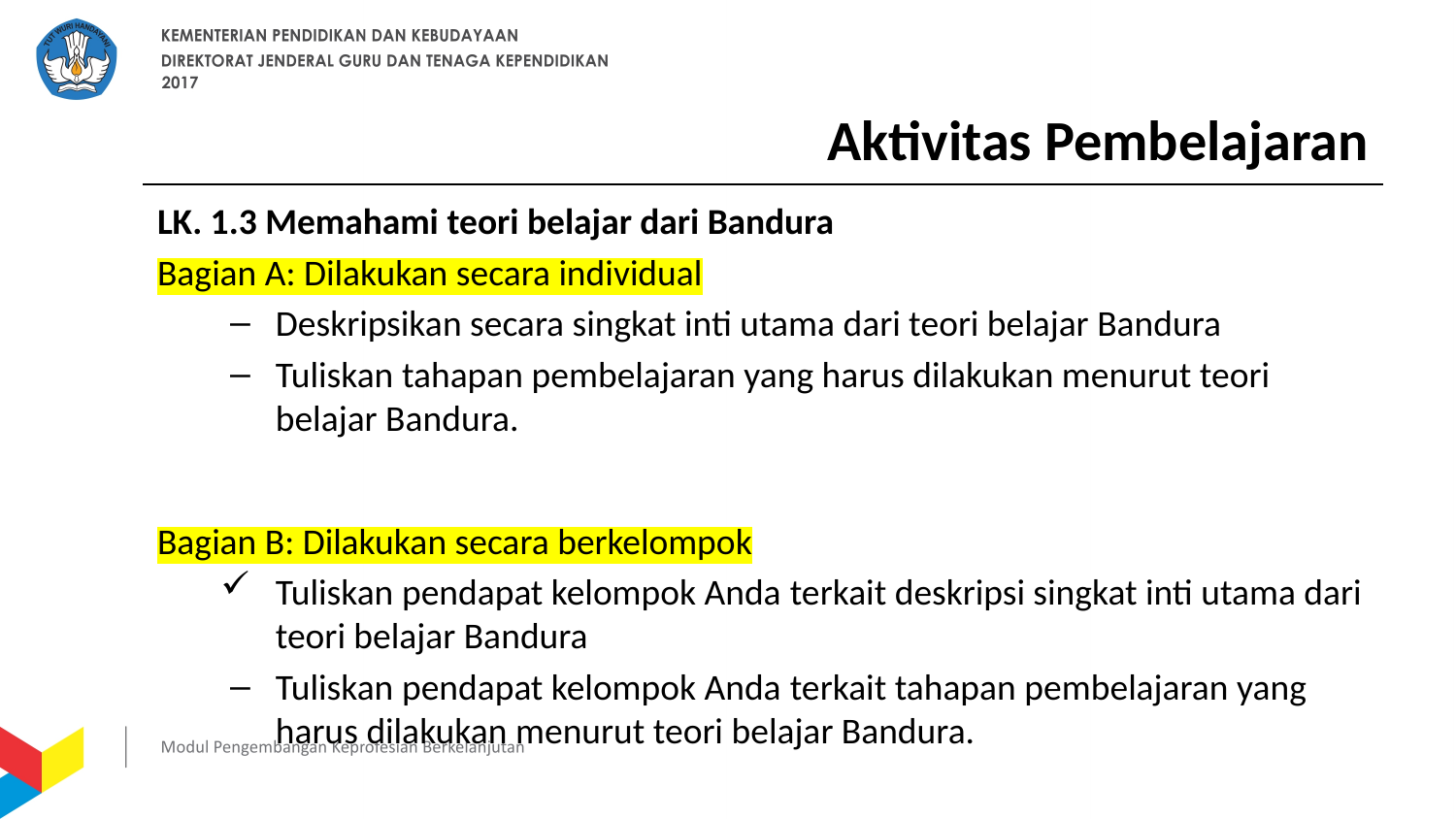

# Aktivitas Pembelajaran
LK. 1.3 Memahami teori belajar dari Bandura
Bagian A: Dilakukan secara individual
Deskripsikan secara singkat inti utama dari teori belajar Bandura
Tuliskan tahapan pembelajaran yang harus dilakukan menurut teori belajar Bandura.

Bagian B: Dilakukan secara berkelompok
Tuliskan pendapat kelompok Anda terkait deskripsi singkat inti utama dari teori belajar Bandura
Tuliskan pendapat kelompok Anda terkait tahapan pembelajaran yang harus dilakukan menurut teori belajar Bandura.